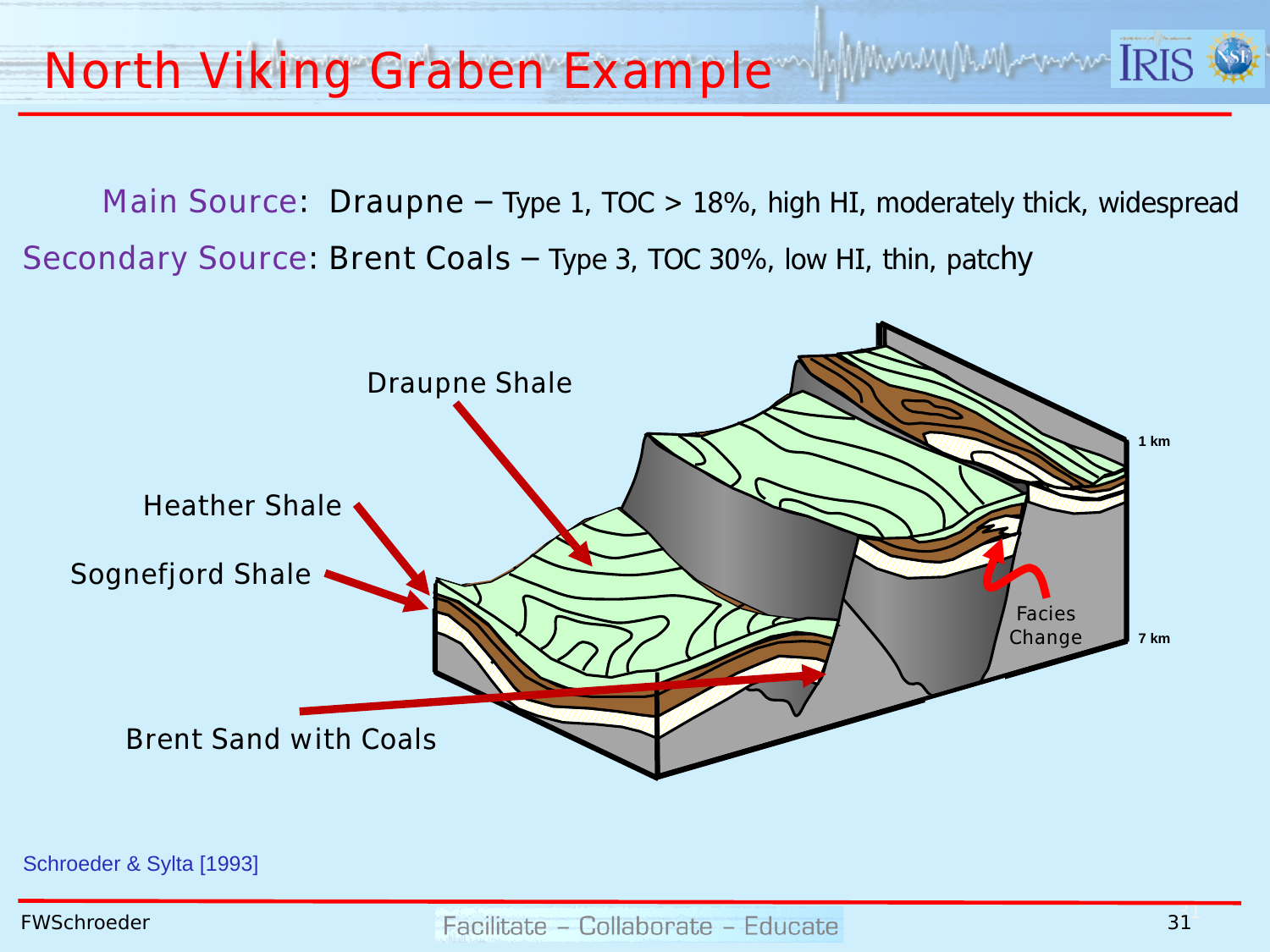

# North Viking Graben Example
        Main Source:  Draupne – Type 1, TOC > 18%, high HI, moderately thick, widespread
Secondary Source: Brent Coals – Type 3, TOC 30%, low HI, thin, patchy

Facies
Change

Draupne Shale
Heather Shale
Sognefjord Shale
Brent Sand with Coals
1 km
7 km
Schroeder & Sylta [1993]